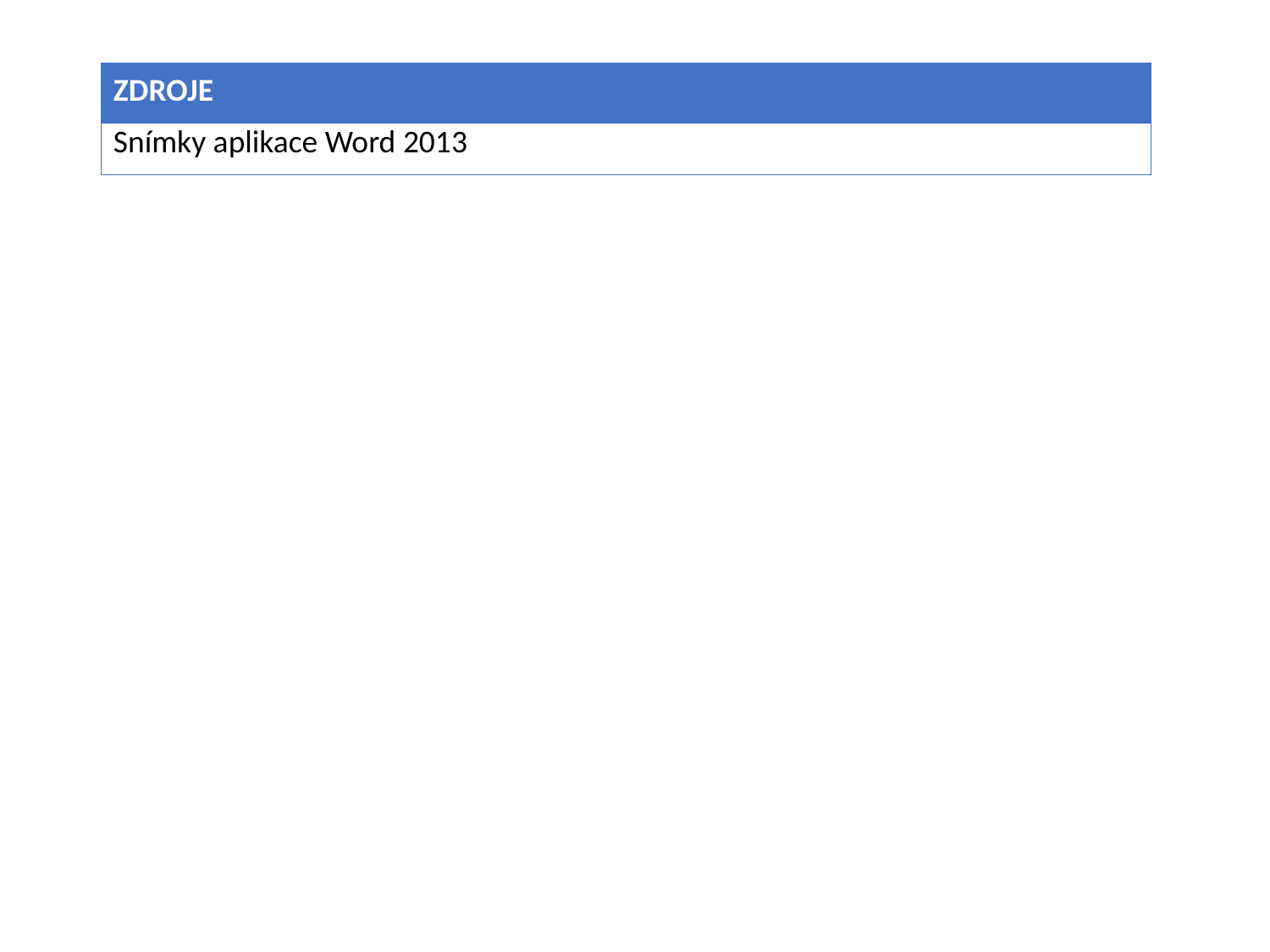

| ZDROJE |
| --- |
| Snímky aplikace Word 2013 |